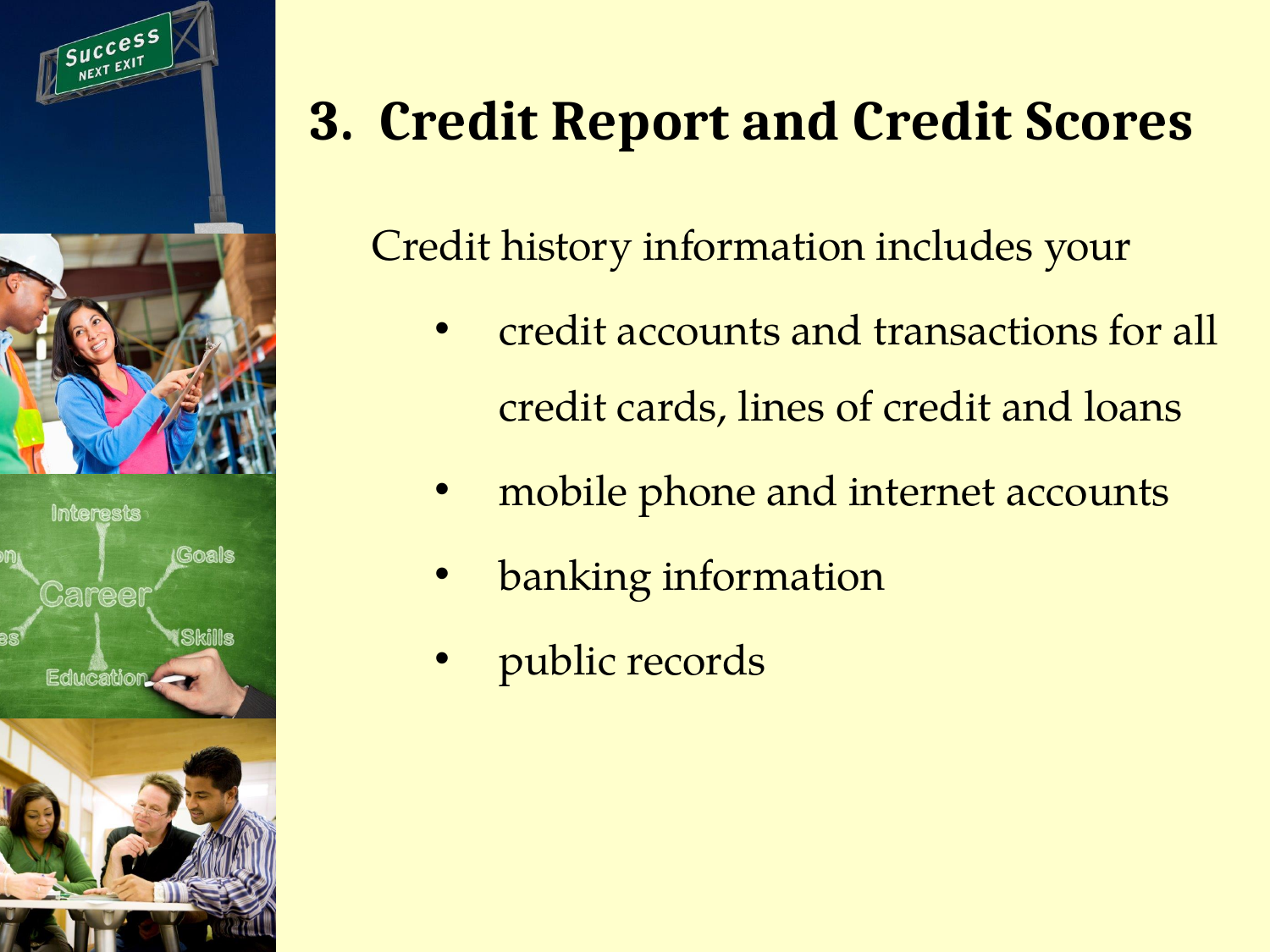

# 3.  Credit Report and Credit Scores
Credit history information includes your
credit accounts and transactions for all credit cards, lines of credit and loans
mobile phone and internet accounts
banking information
public records